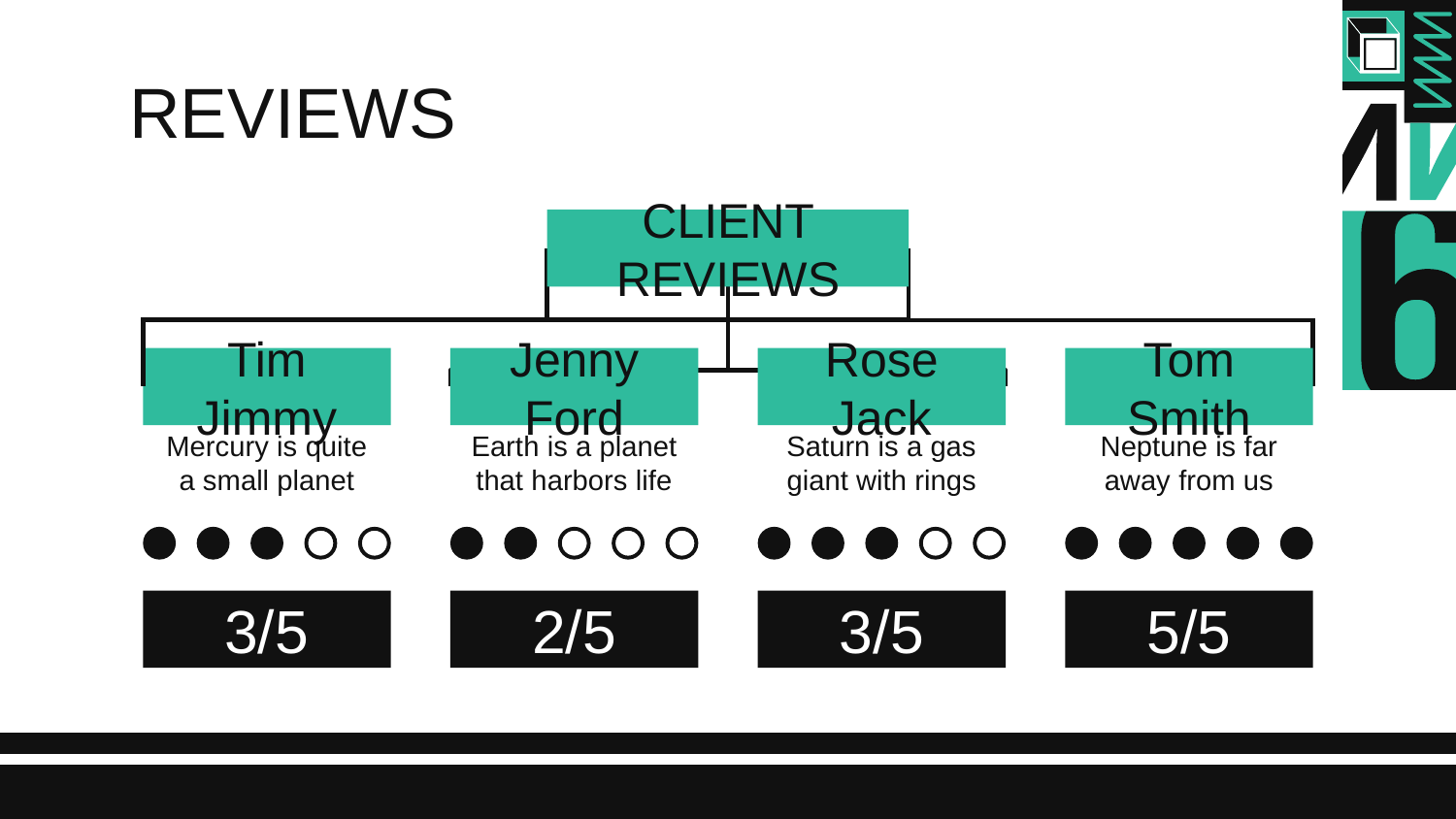

# REVIEWS
CLIENT REVIEWS
Tim Jimmy
Jenny Ford
Rose Jack
Tom Smith
Mercury is quite a small planet
Earth is a planet that harbors life
Saturn is a gas giant with rings
Neptune is far away from us

3/5
2/5
3/5
5/5